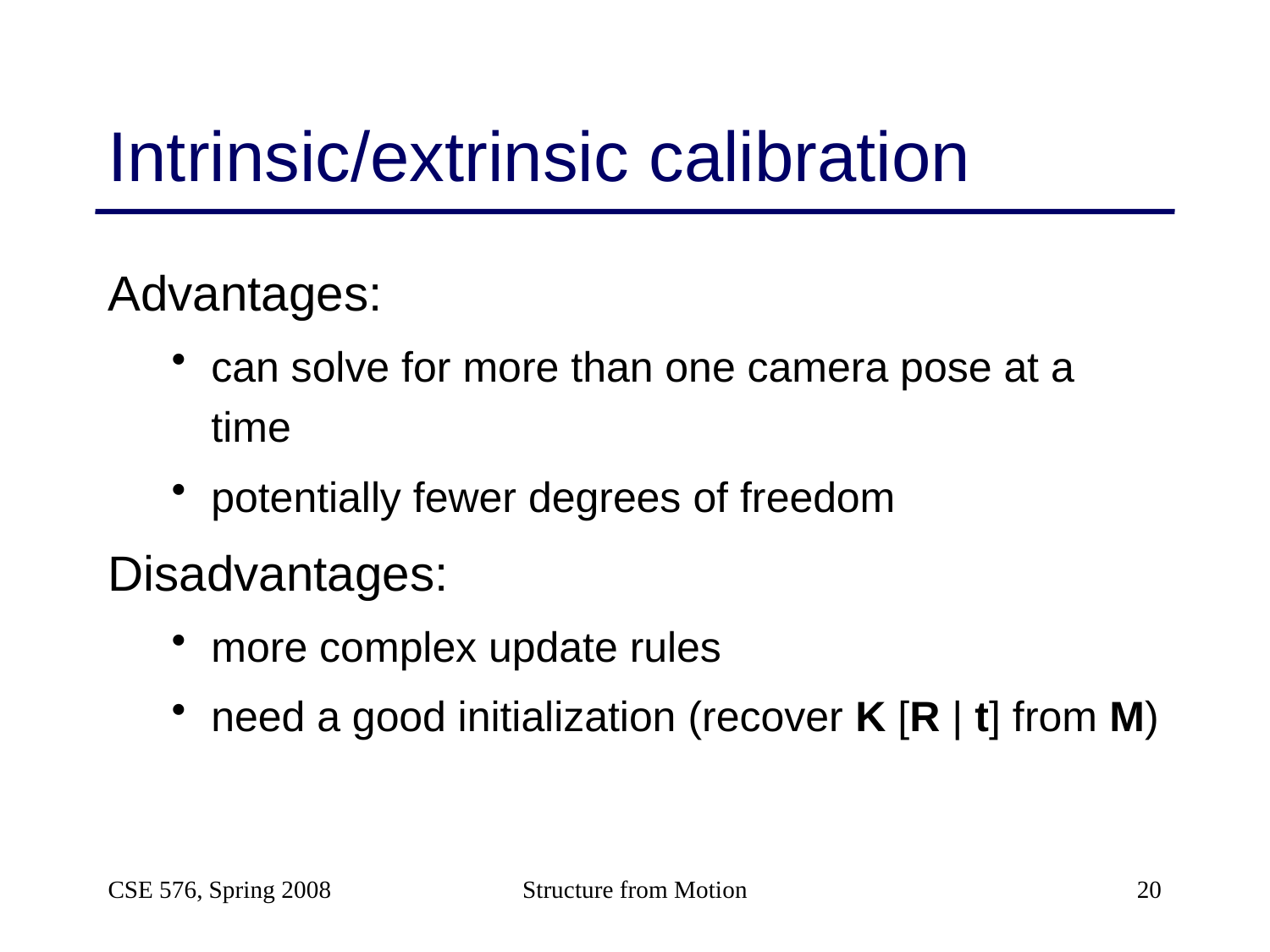

# Intrinsic/extrinsic calibration
Advantages:
can solve for more than one camera pose at a time
potentially fewer degrees of freedom
Disadvantages:
more complex update rules
need a good initialization (recover K [R | t] from M)
CSE 576, Spring 2008
Structure from Motion
20